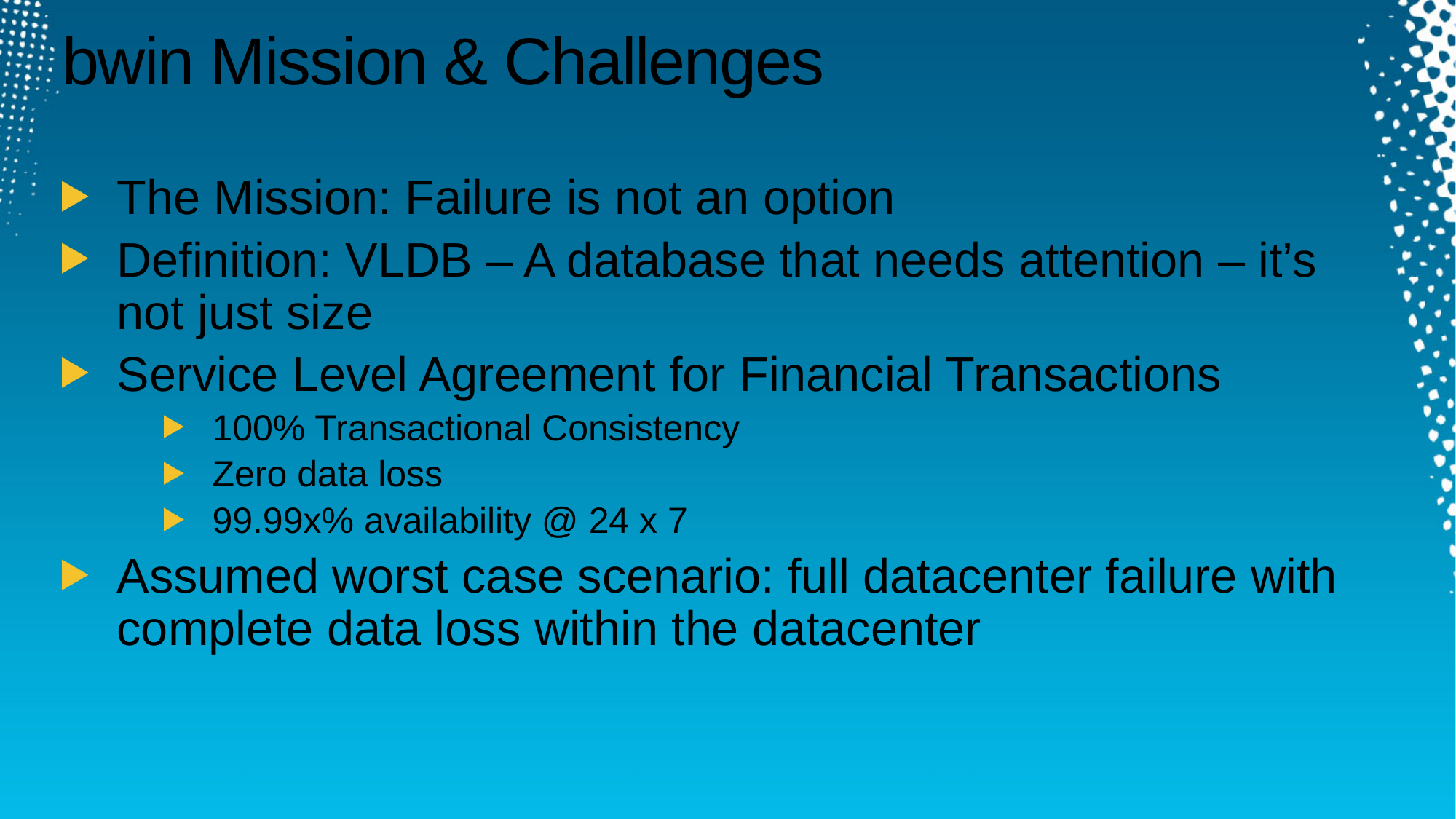

# bwin Mission & Challenges
The Mission: Failure is not an option
Definition: VLDB – A database that needs attention – it’s not just size
Service Level Agreement for Financial Transactions
100% Transactional Consistency
Zero data loss
99.99x% availability @ 24 x 7
Assumed worst case scenario: full datacenter failure with complete data loss within the datacenter